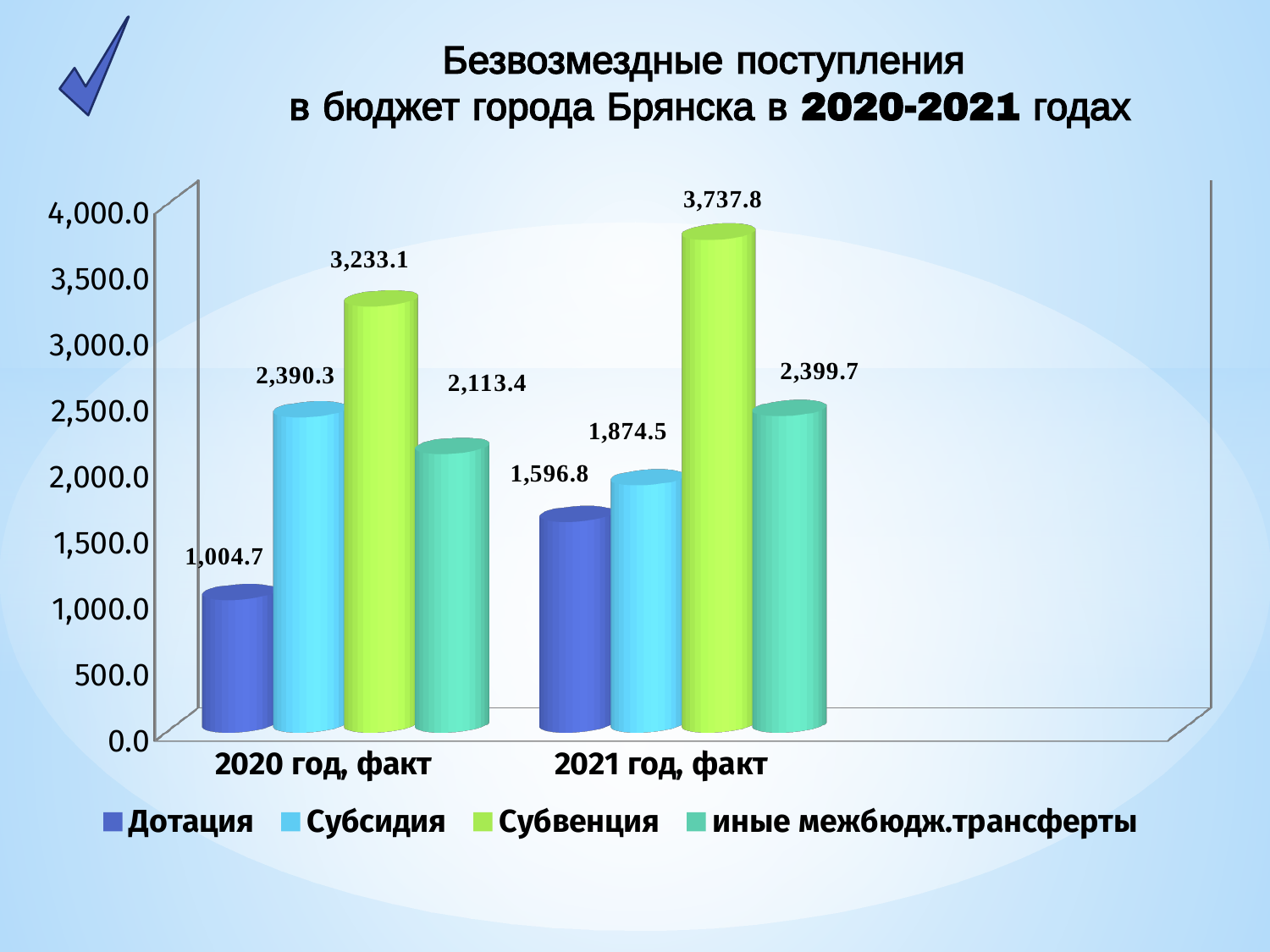

Безвозмездные поступления
в бюджет города Брянска в 2020-2021 годах

[unsupported chart]